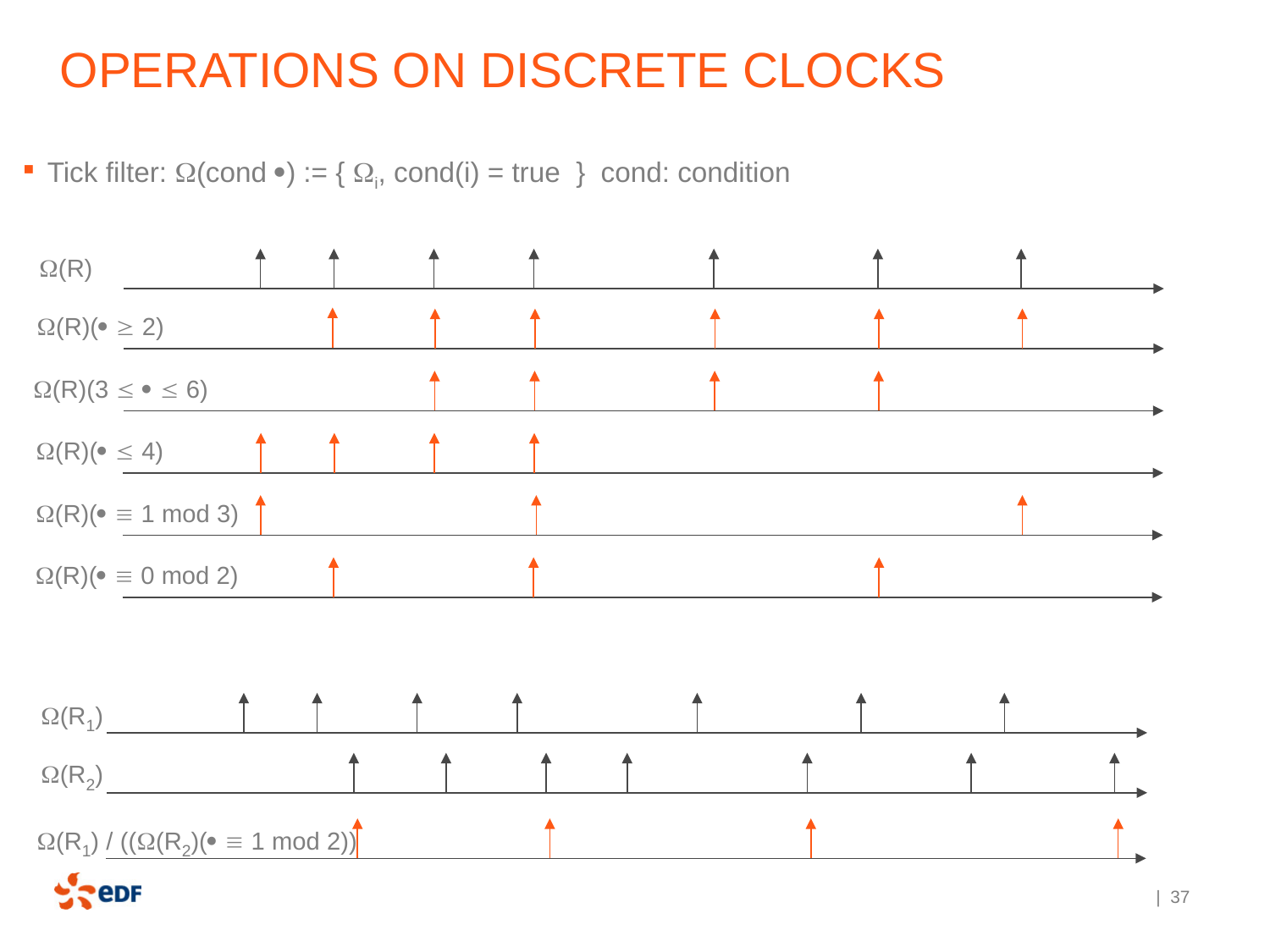

# Operations on discrete clocks
Tick filter: Ω(cond •) := { Ωi, cond(i) = true  }  cond: condition

Ω(R)
Ω(R)(• ≥ 2)
Ω(R)(3 ≤ • ≤ 6)
Ω(R)(• ≤ 4)
Ω(R)(• ≡ 1 mod 3)
Ω(R)(• ≡ 0 mod 2)
Ω(R1)
Ω(R2)
Ω(R1) / ((Ω(R2)(• ≡ 1 mod 2))